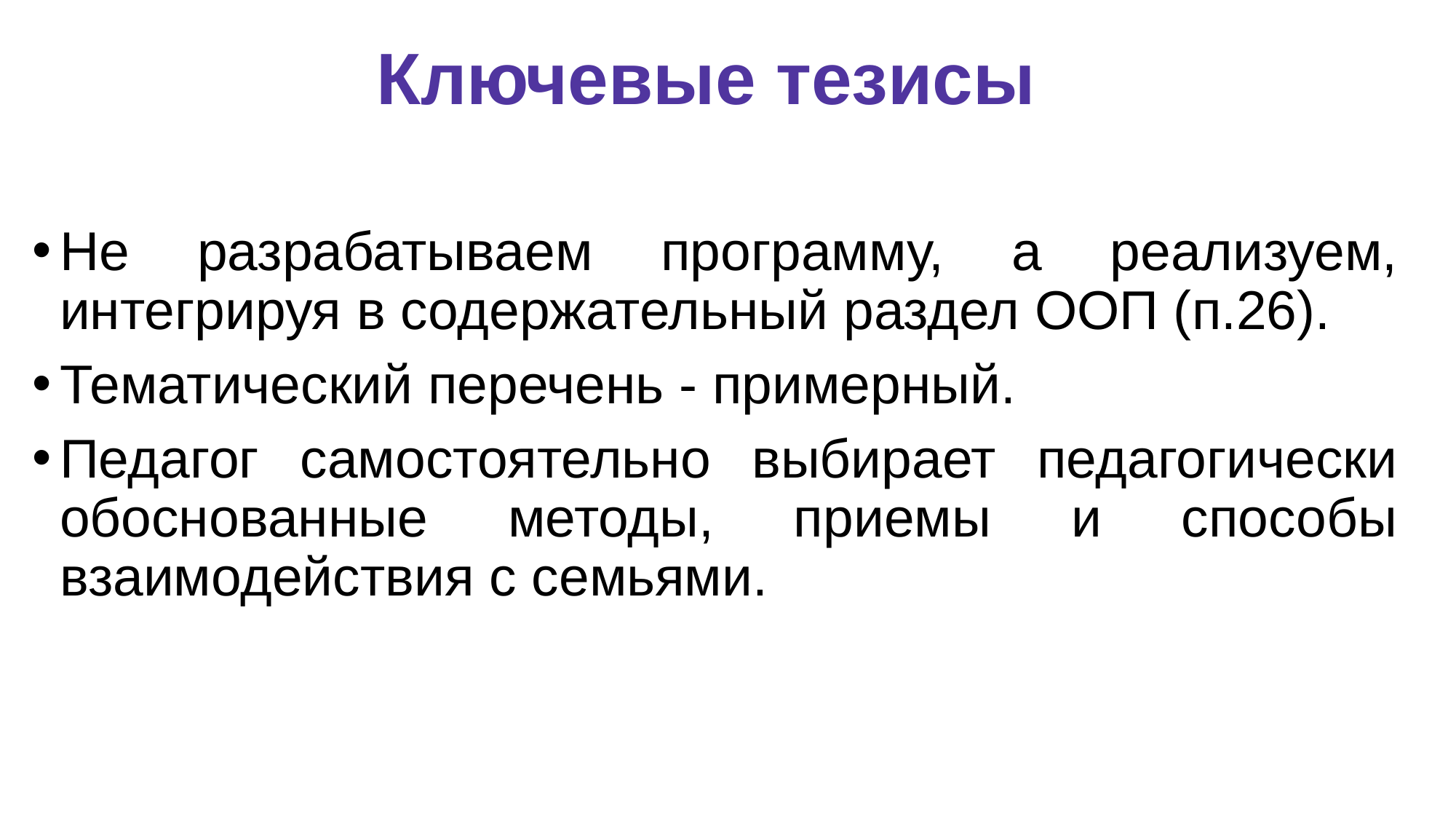

# Ключевые тезисы
Не разрабатываем программу, а реализуем, интегрируя в содержательный раздел ООП (п.26).
Тематический перечень - примерный.
Педагог самостоятельно выбирает педагогически обоснованные методы, приемы и способы взаимодействия с семьями.